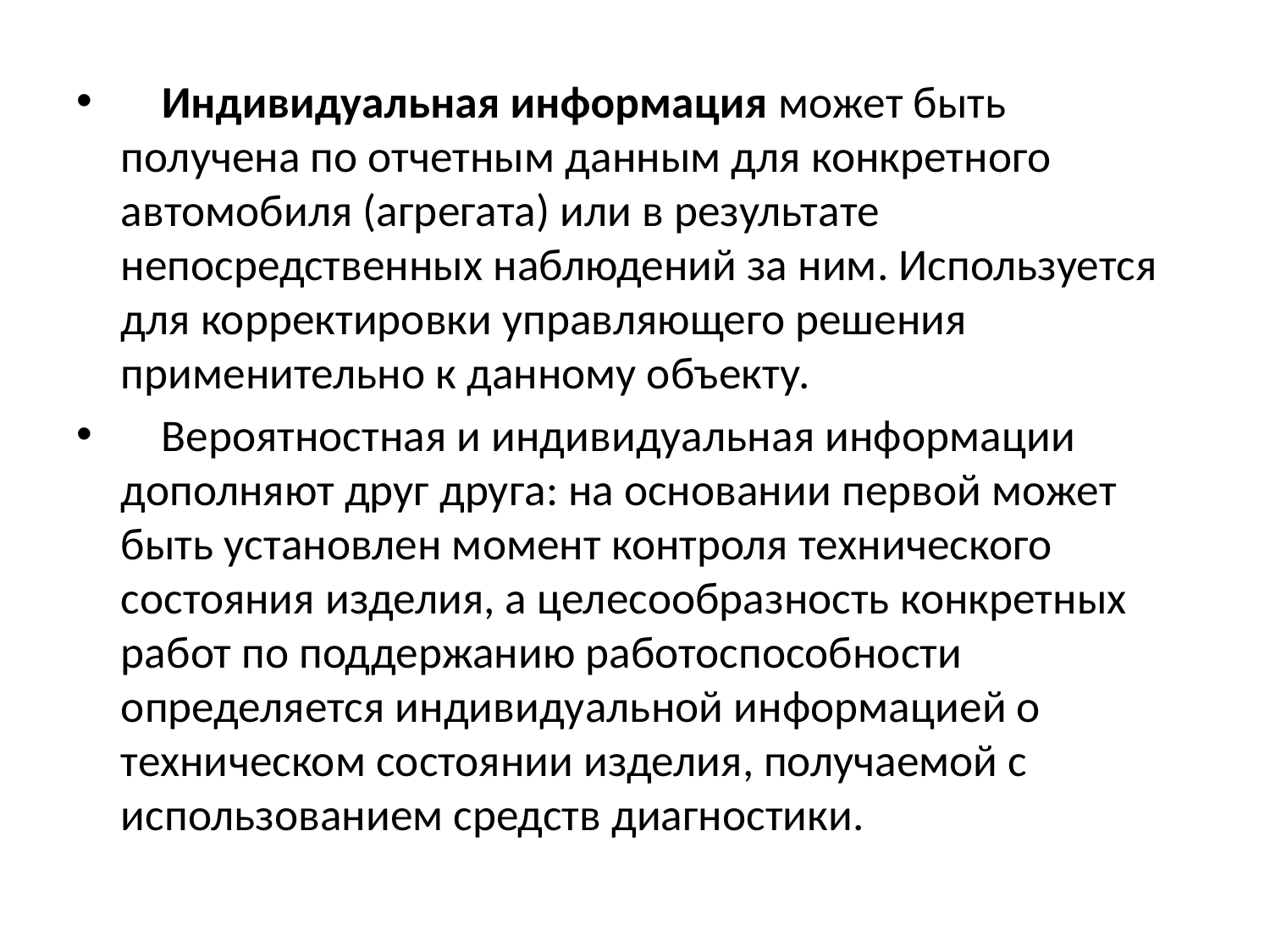

Индивидуальная информация может быть получена по отчетным данным для конкретного автомобиля (агрегата) или в результате непосредственных наблюдений за ним. Используется для корректировки управляющего решения применительно к данному объекту.
    Вероятностная и индивидуальная информации дополняют друг друга: на основании первой может быть установлен момент контроля технического состояния изделия, а целесообразность конкретных работ по поддержанию работоспособности определяется индивидуальной информацией о техническом состоянии изделия, получаемой с использованием средств диагностики.